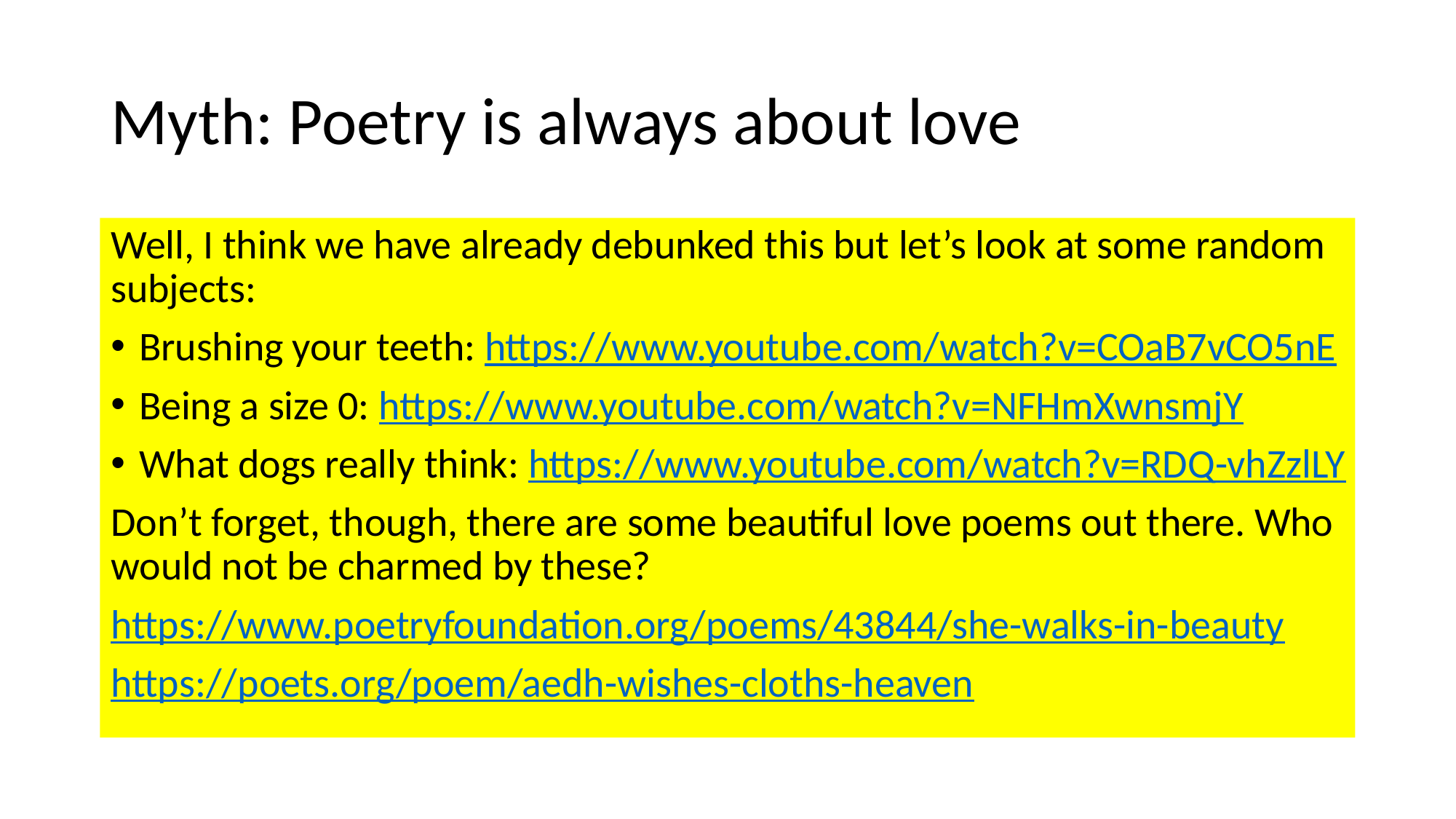

# Myth: Poetry is always about love
Well, I think we have already debunked this but let’s look at some random subjects:
Brushing your teeth: https://www.youtube.com/watch?v=COaB7vCO5nE
Being a size 0: https://www.youtube.com/watch?v=NFHmXwnsmjY
What dogs really think: https://www.youtube.com/watch?v=RDQ-vhZzlLY
Don’t forget, though, there are some beautiful love poems out there. Who would not be charmed by these?
https://www.poetryfoundation.org/poems/43844/she-walks-in-beauty
https://poets.org/poem/aedh-wishes-cloths-heaven